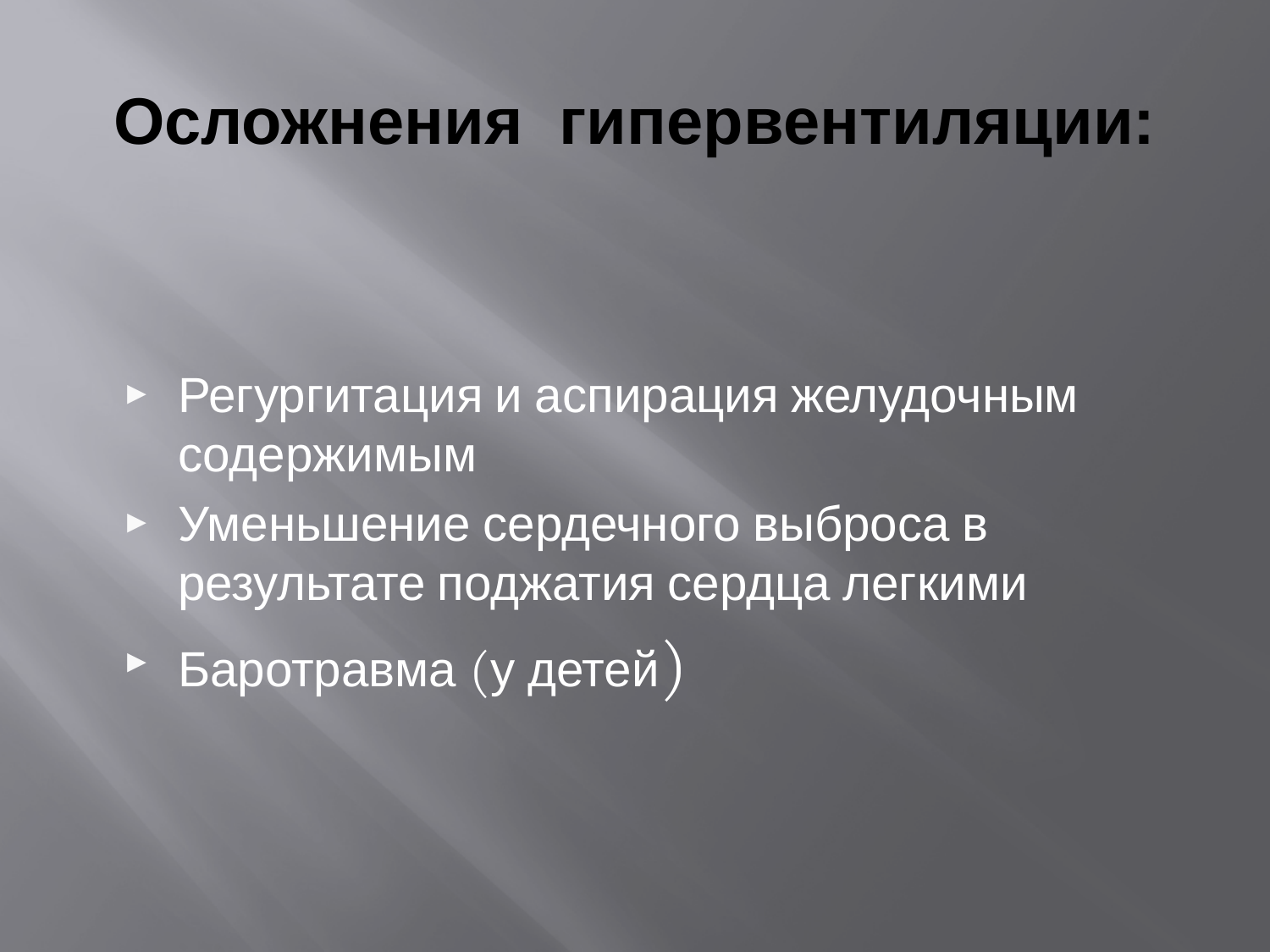

# Осложнения  гипервентиляции:
Регургитация и аспирация желудочным содержимым
Уменьшение сердечного выброса в результате поджатия сердца легкими
Баротравма (у детей)